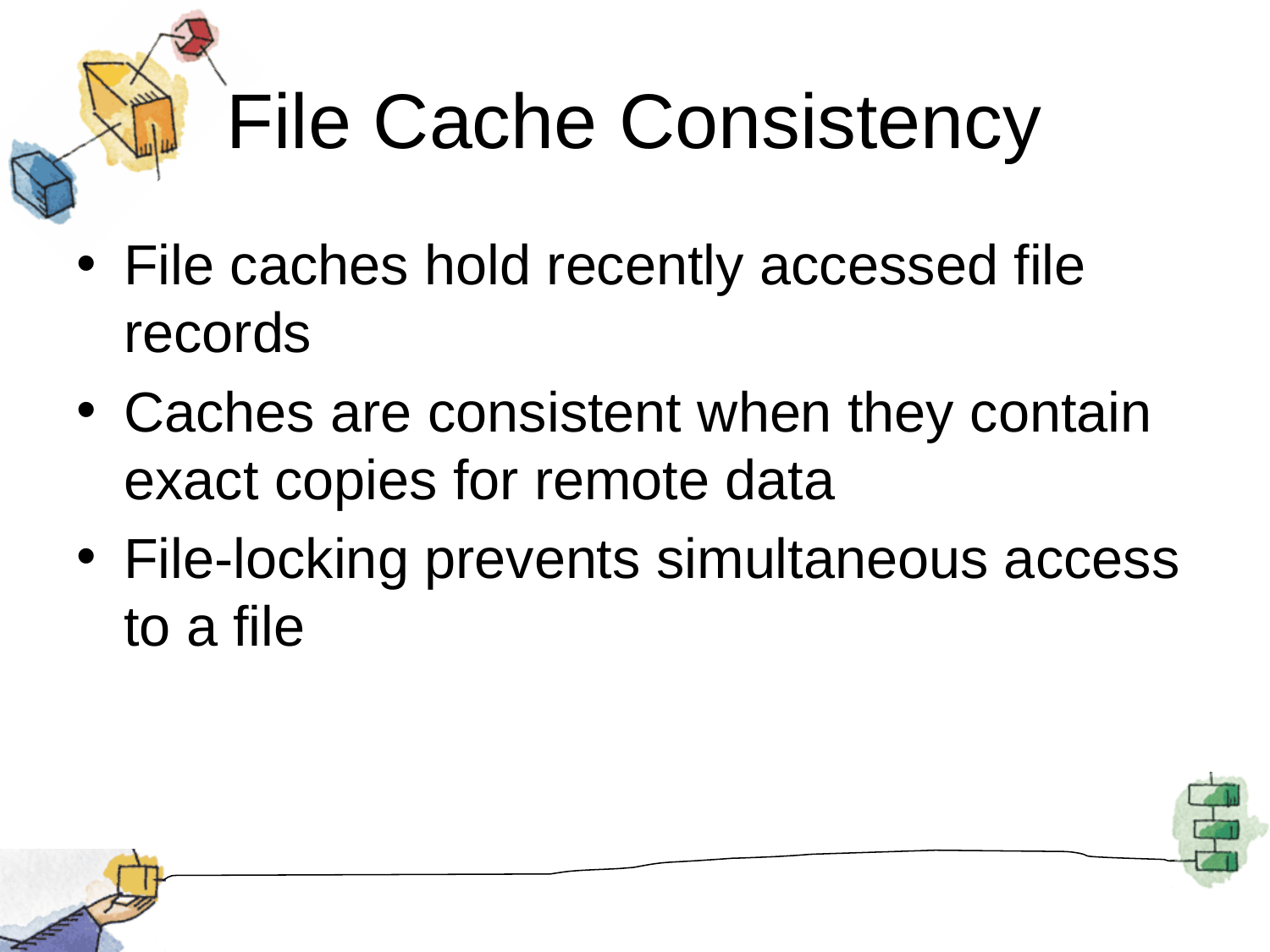

# File Cache Consistency
File caches hold recently accessed file records
Caches are consistent when they contain exact copies for remote data
File-locking prevents simultaneous access to a file